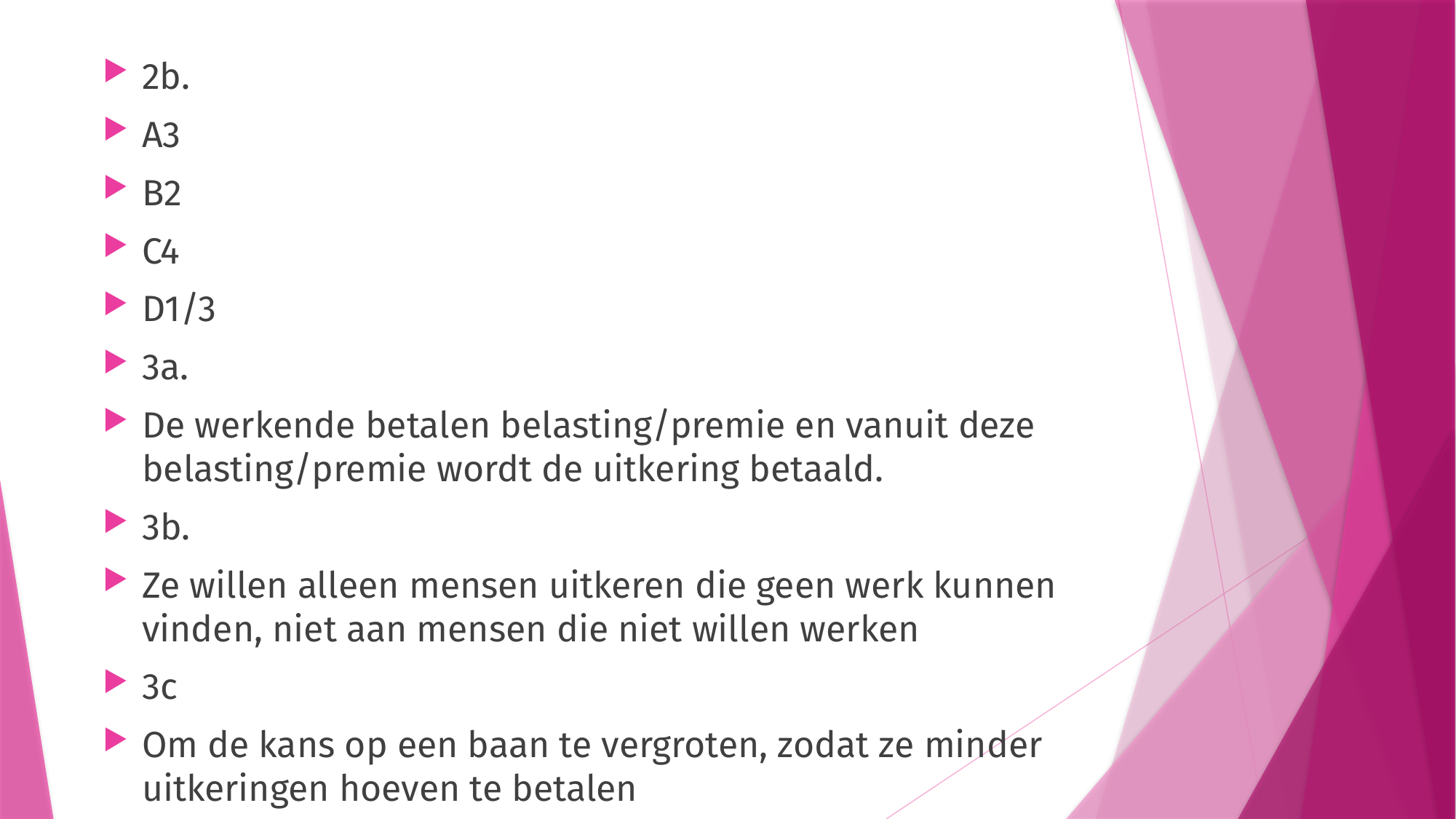

2b.
A3
B2
C4
D1/3
3a.
De werkende betalen belasting/premie en vanuit deze belasting/premie wordt de uitkering betaald.
3b.
Ze willen alleen mensen uitkeren die geen werk kunnen vinden, niet aan mensen die niet willen werken
3c
Om de kans op een baan te vergroten, zodat ze minder uitkeringen hoeven te betalen